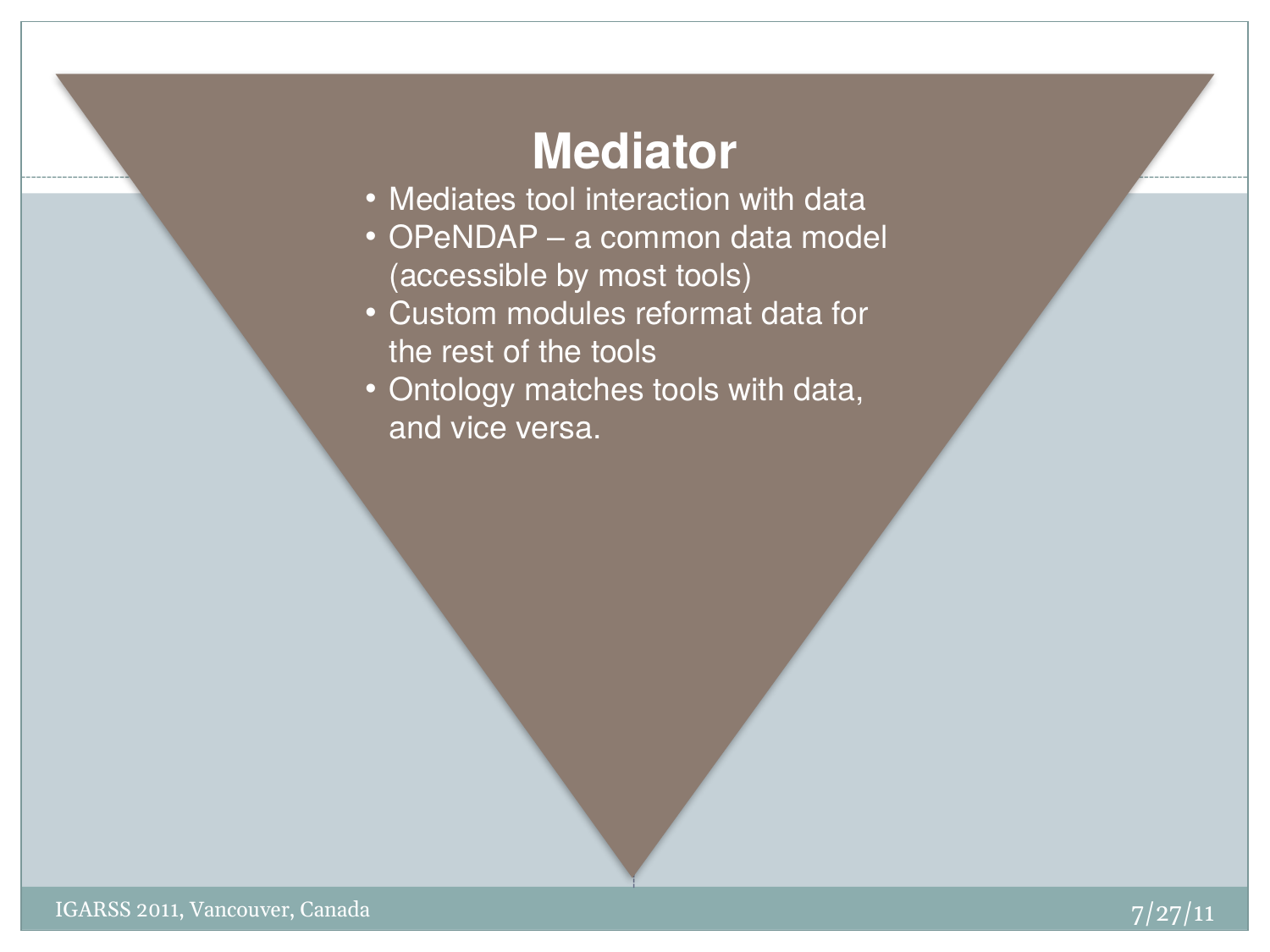

Mediator
Mediates tool interaction with data
OPeNDAP – a common data model (accessible by most tools)
Custom modules reformat data for the rest of the tools
Ontology matches tools with data, and vice versa.
30
7/27/11
IGARSS 2011, Vancouver, Canada